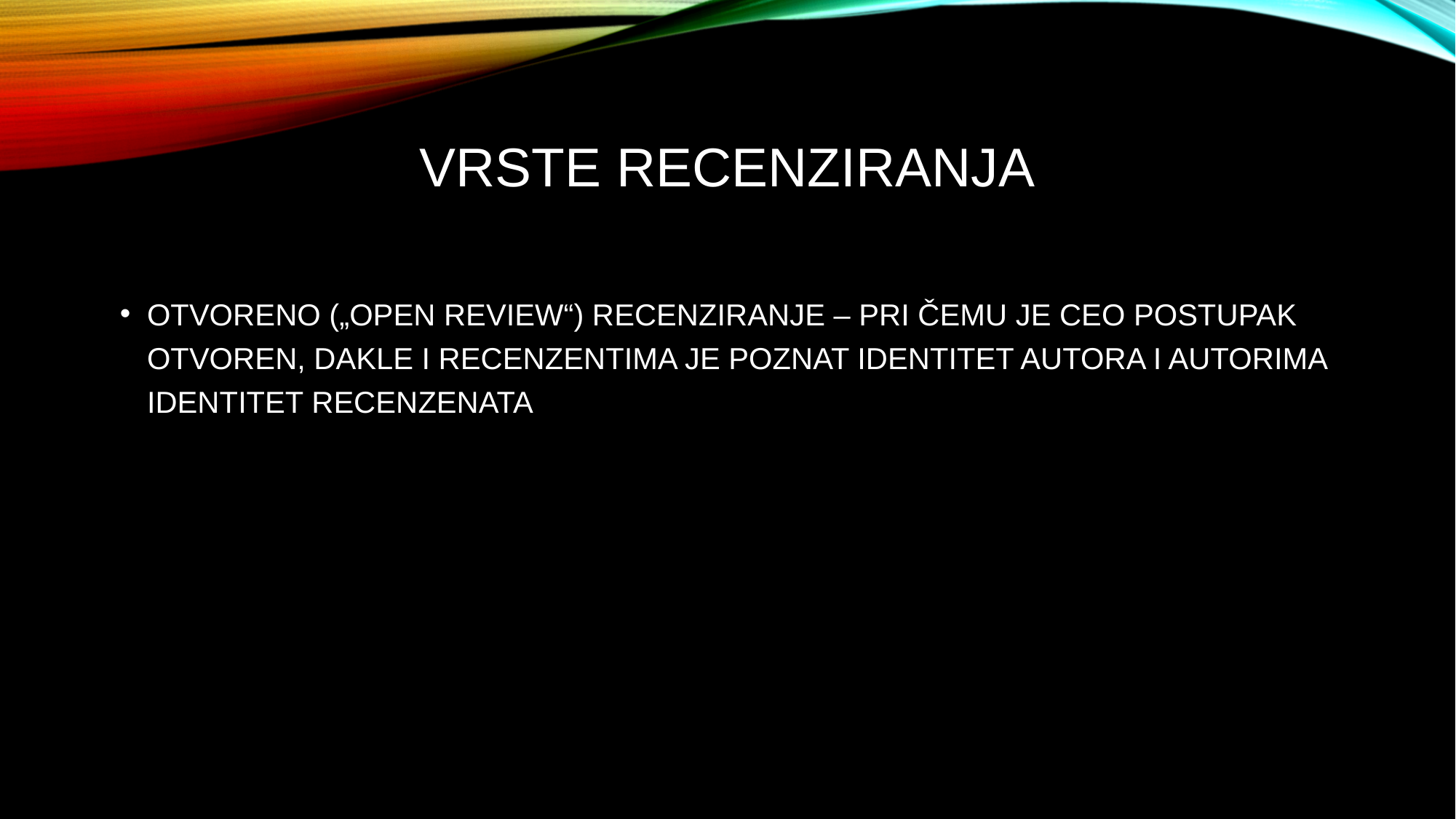

Vrste recenziranja
Otvoreno („Open Review“) recenziranje – pri čemu je Ceo postupak otvoren, dakle I recenzentima je poznat identitet autora I autorima identitet recenzenata